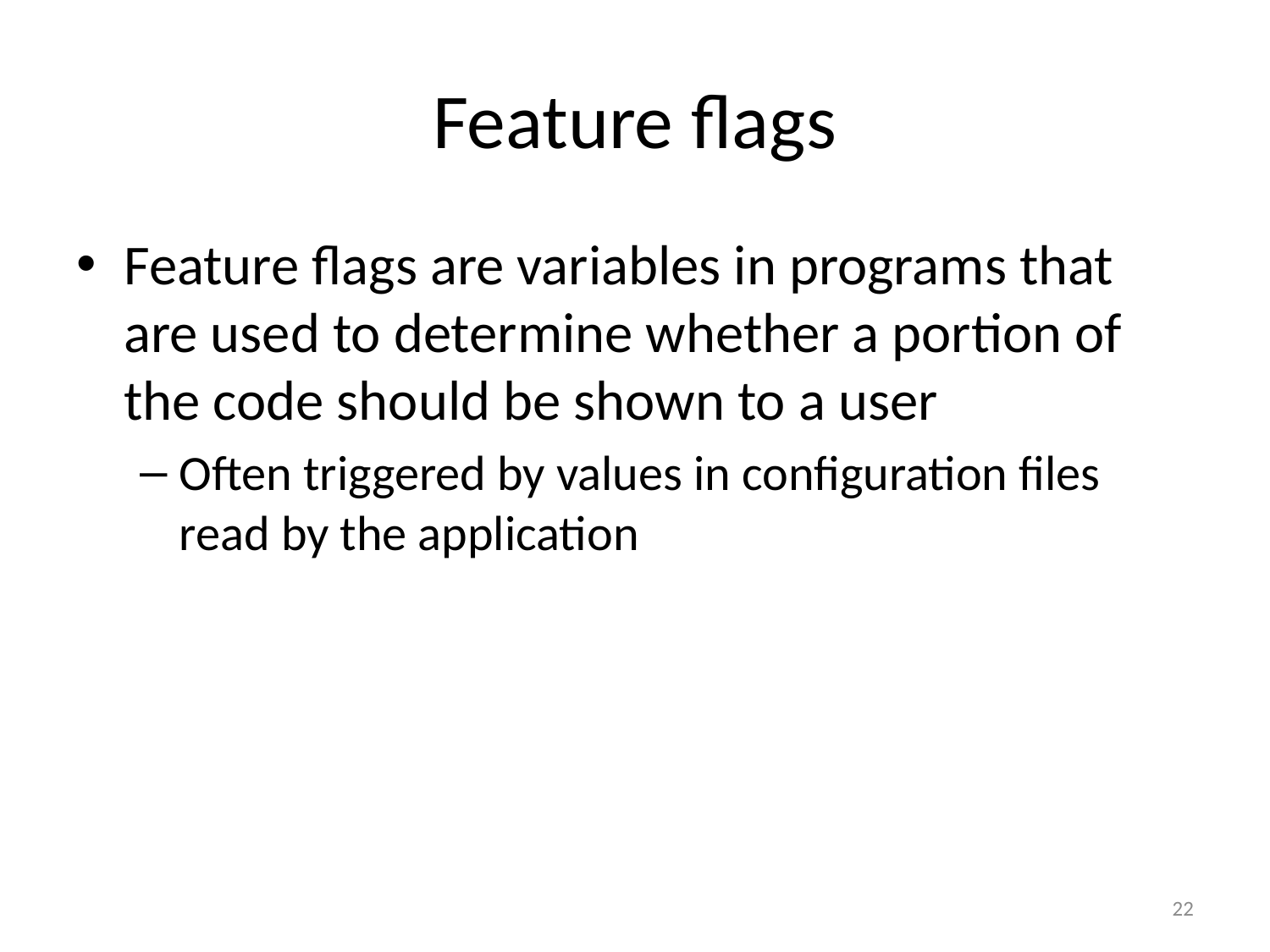

# Feature flags
Feature flags are variables in programs that are used to determine whether a portion of the code should be shown to a user
Often triggered by values in configuration files read by the application

22